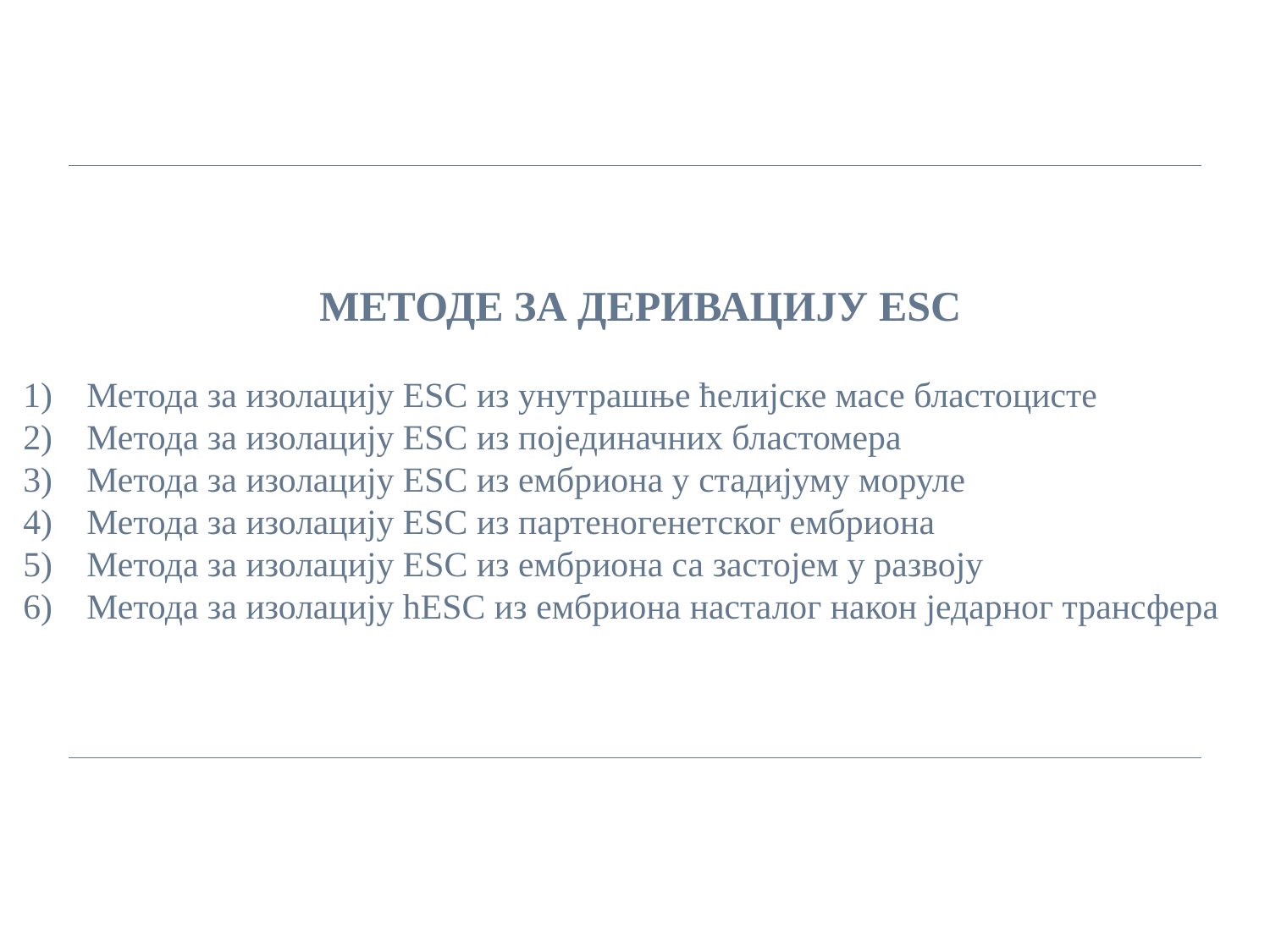

МЕТОДЕ ЗА ДЕРИВАЦИЈУ ESC

Метода за изолацију ESC из унутрашње ћелијске масе бластоцисте
Метода за изолацију ESC из појединачних бластомера
Метода за изолацију ESC из ембриона у стадијуму моруле
Метода за изолацију ESC из партеногенетског ембриона
Метода за изолацију ESC из ембриона са застојем у развоју
Метода за изолацију hESC из ембриона насталог након једарног трансфера